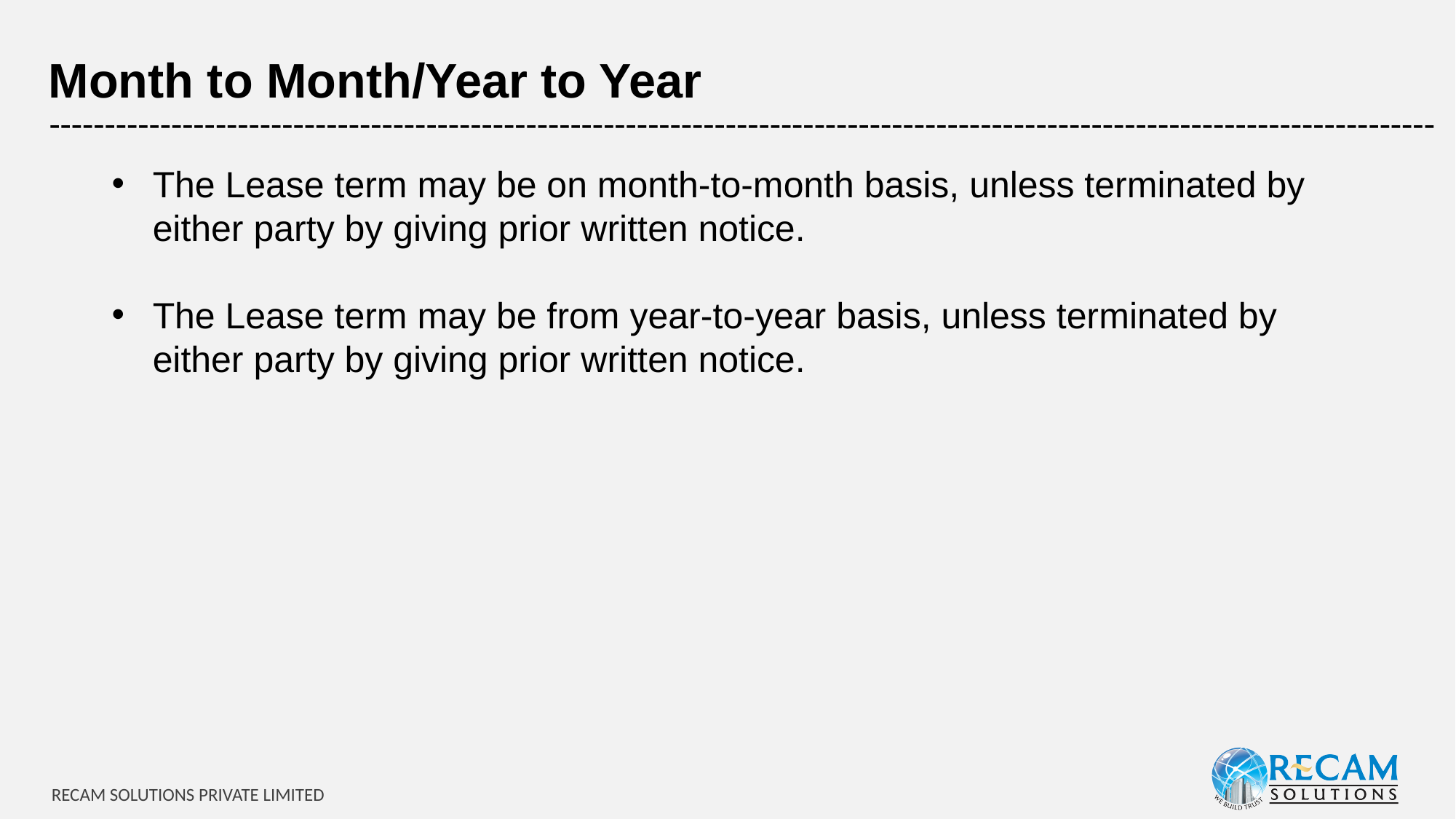

Month to Month/Year to Year
-----------------------------------------------------------------------------------------------------------------------------
The Lease term may be on month-to-month basis, unless terminated by either party by giving prior written notice.

The Lease term may be from year-to-year basis, unless terminated by either party by giving prior written notice.
RECAM SOLUTIONS PRIVATE LIMITED